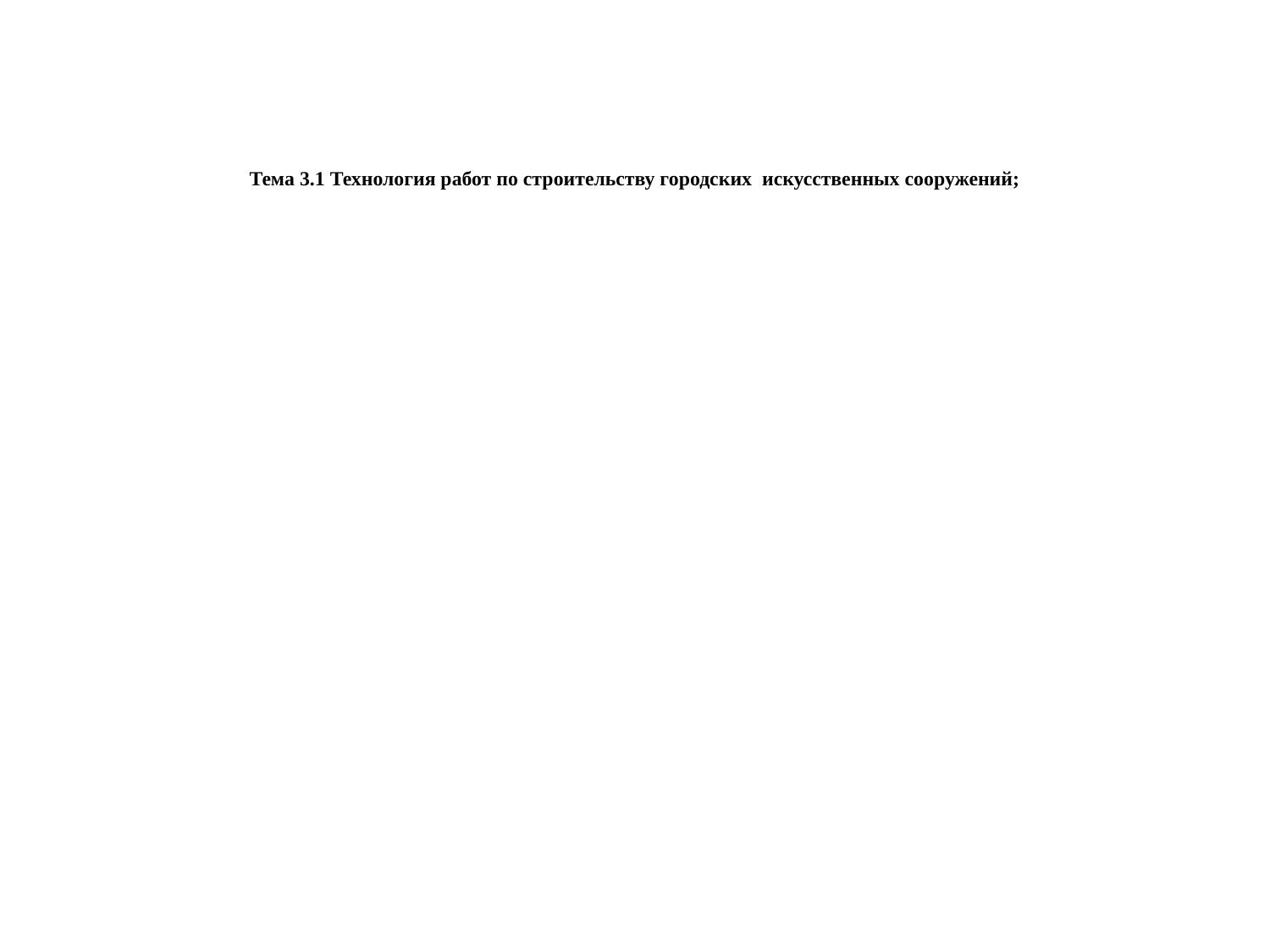

# Тема 3.1 Технология работ по строительству городских  искусственных сооружений;